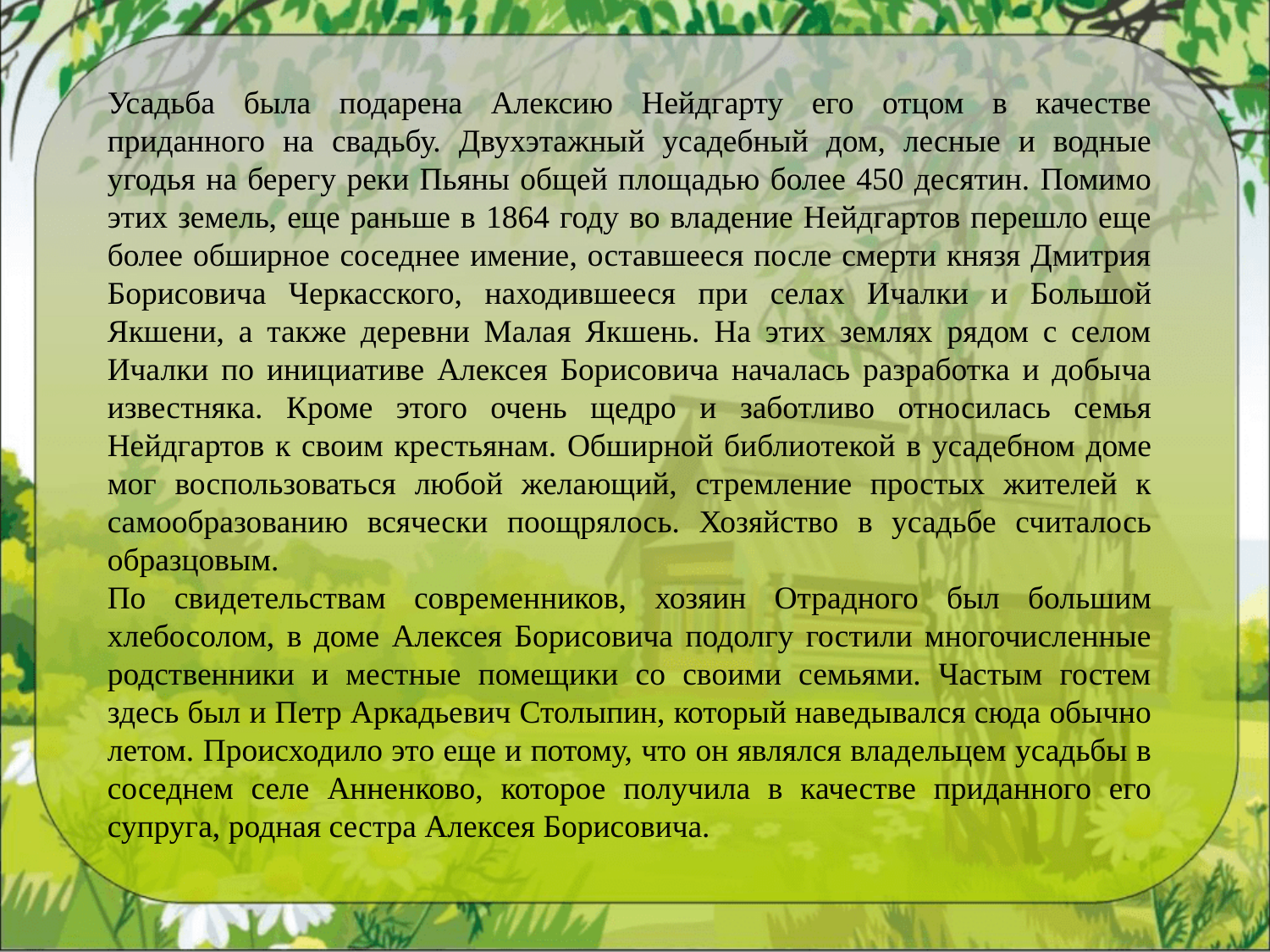

Усадьба была подарена Алексию Нейдгарту его отцом в качестве приданного на свадьбу. Двухэтажный усадебный дом, лесные и водные угодья на берегу реки Пьяны общей площадью более 450 десятин. Помимо этих земель, еще раньше в 1864 году во владение Нейдгартов перешло еще более обширное соседнее имение, оставшееся после смерти князя Дмитрия Борисовича Черкасского, находившееся при селах Ичалки и Большой Якшени, а также деревни Малая Якшень. На этих землях рядом с селом Ичалки по инициативе Алексея Борисовича началась разработка и добыча известняка. Кроме этого очень щедро и заботливо относилась семья Нейдгартов к своим крестьянам. Обширной библиотекой в усадебном доме мог воспользоваться любой желающий, стремление простых жителей к самообразованию всячески поощрялось. Хозяйство в усадьбе считалось образцовым.
По свидетельствам современников, хозяин Отрадного был большим хлебосолом, в доме Алексея Борисовича подолгу гостили многочисленные родственники и местные помещики со своими семьями. Частым гостем здесь был и Петр Аркадьевич Столыпин, который наведывался сюда обычно летом. Происходило это еще и потому, что он являлся владельцем усадьбы в соседнем селе Анненково, которое получила в качестве приданного его супруга, родная сестра Алексея Борисовича.